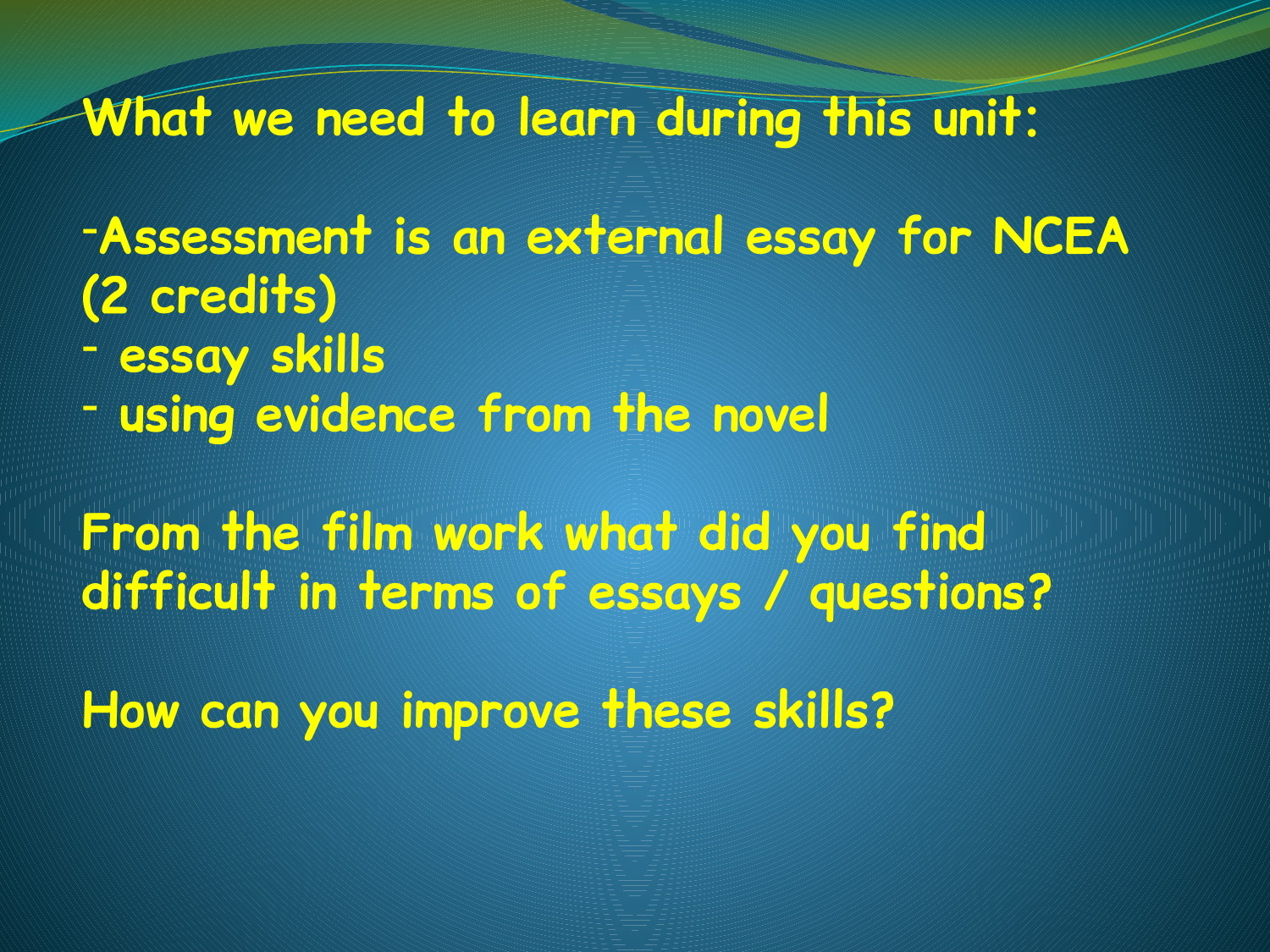

What we need to learn during this unit:

Assessment is an external essay for NCEA (2 credits)
 essay skills
 using evidence from the novel

From the film work what did you find difficult in terms of essays / questions?

How can you improve these skills?